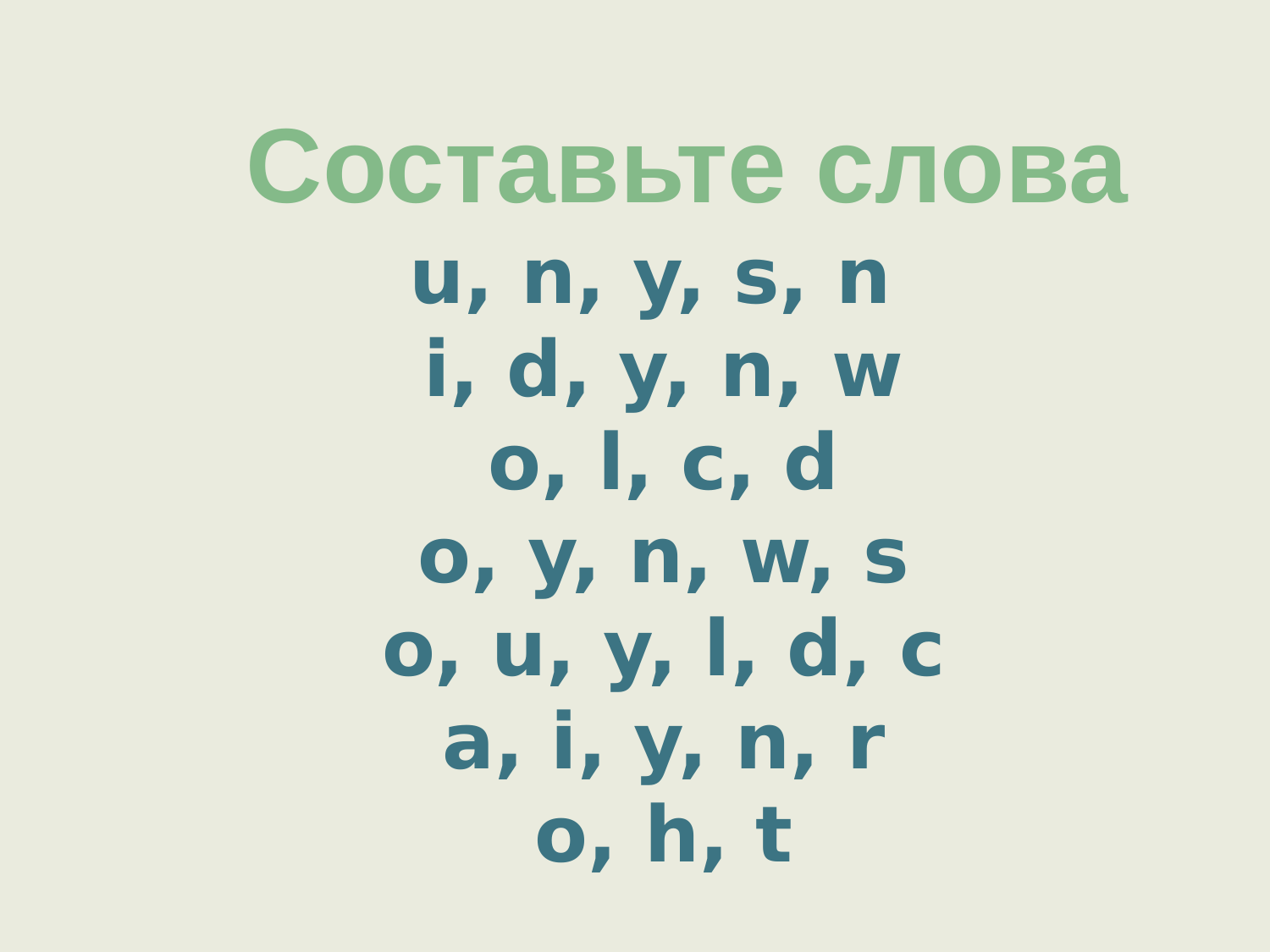

# Составьте слова
u, n, y, s, n
i, d, y, n, w
o, l, c, d
o, y, n, w, s
o, u, y, l, d, c
a, i, y, n, r
o, h, t